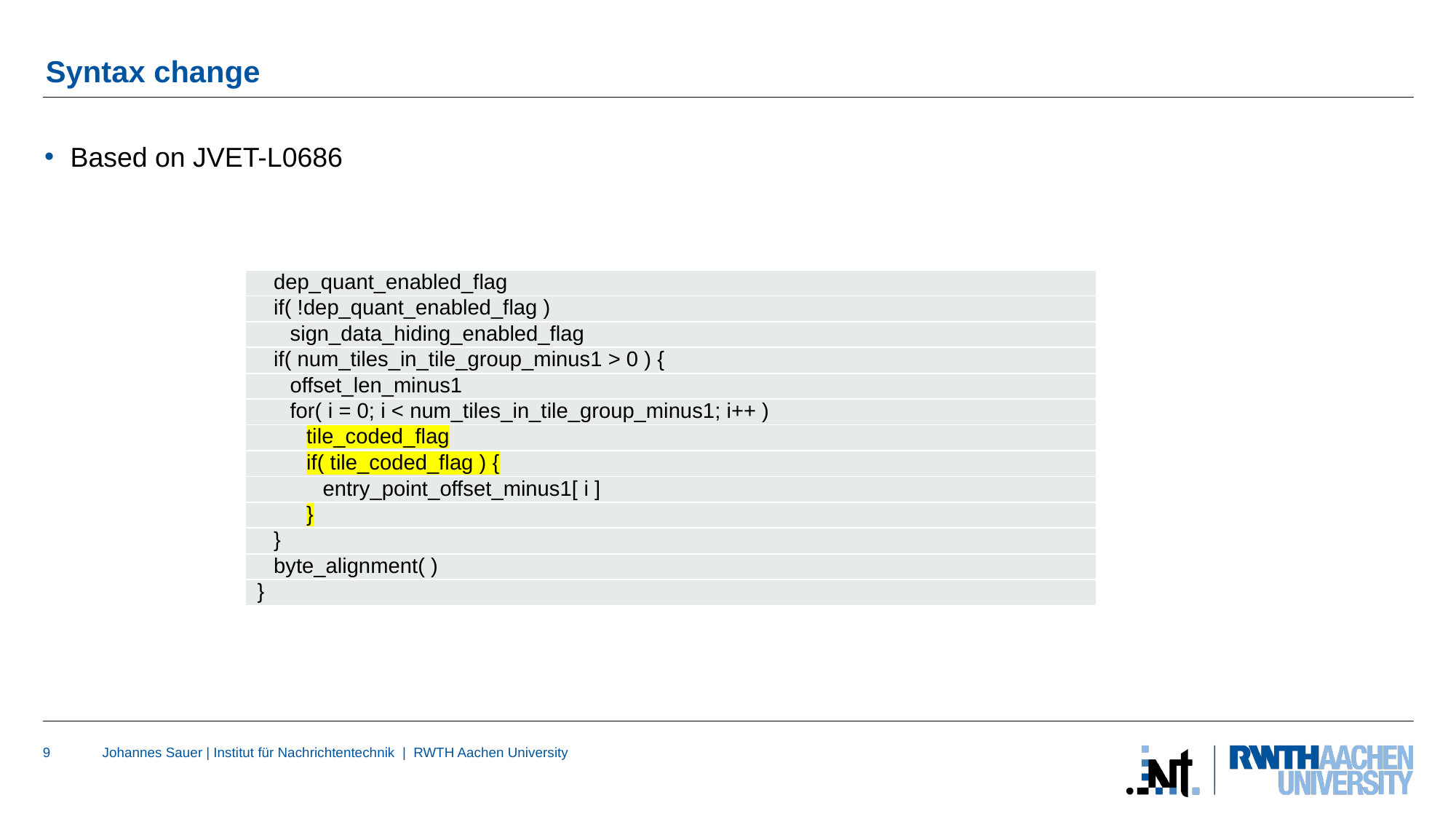

# Syntax change
Based on JVET-L0686
| dep\_quant\_enabled\_flag |
| --- |
| if( !dep\_quant\_enabled\_flag ) |
| sign\_data\_hiding\_enabled\_flag |
| if( num\_tiles\_in\_tile\_group\_minus1 > 0 ) { |
| offset\_len\_minus1 |
| for( i = 0; i < num\_tiles\_in\_tile\_group\_minus1; i++ ) |
| tile\_coded\_flag |
| if( tile\_coded\_flag ) { |
| entry\_point\_offset\_minus1[ i ] |
| } |
| } |
| byte\_alignment( ) |
| } |